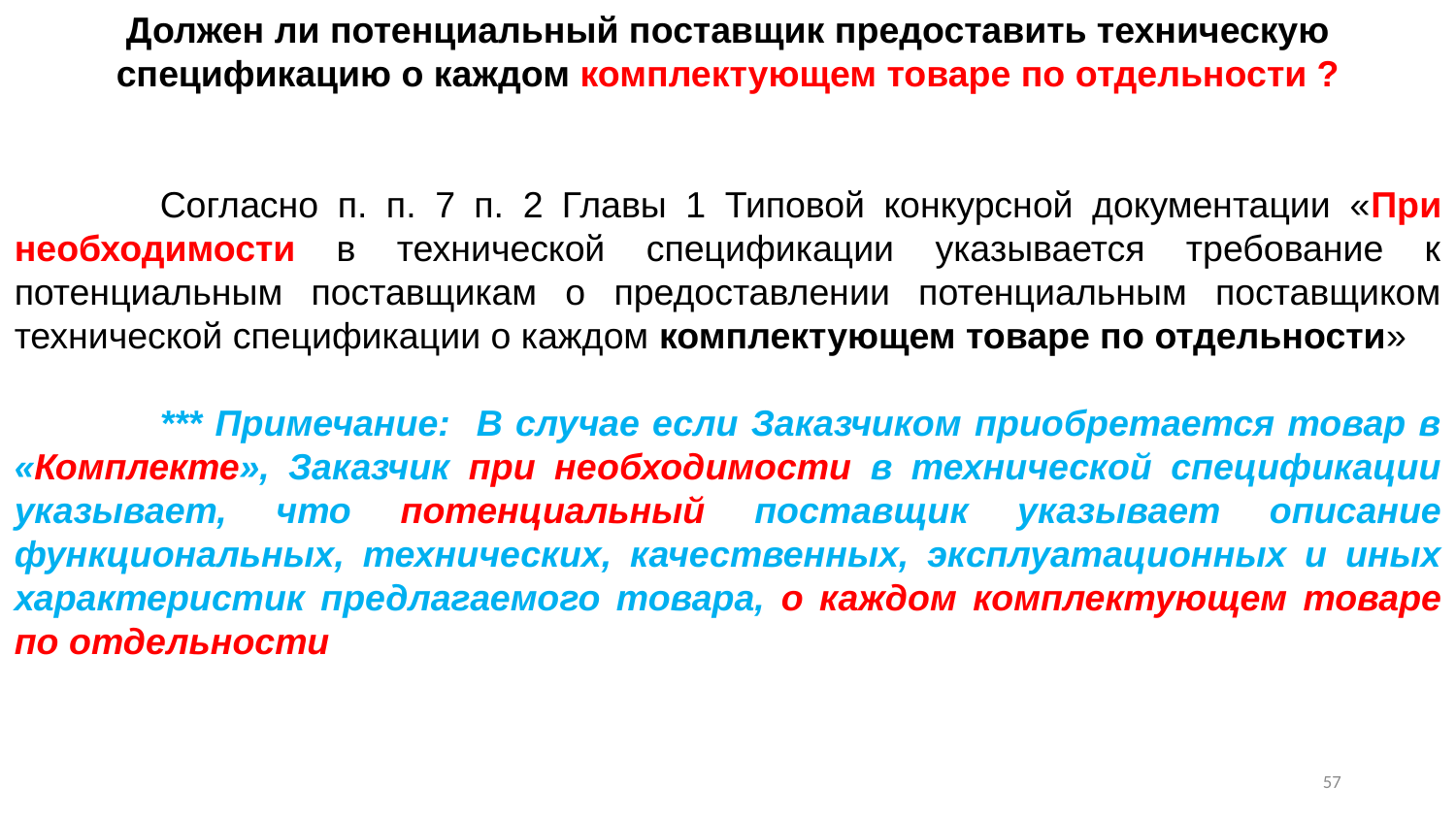

Должен ли потенциальный поставщик предоставить техническую спецификацию о каждом комплектующем товаре по отдельности ?

	Согласно п. п. 7 п. 2 Главы 1 Типовой конкурсной документации «При необходимости в технической спецификации указывается требование к потенциальным поставщикам о предоставлении потенциальным поставщиком технической спецификации о каждом комплектующем товаре по отдельности»

	*** Примечание:  В случае если Заказчиком приобретается товар в «Комплекте», Заказчик при необходимости в технической спецификации указывает, что потенциальный поставщик указывает описание функциональных, технических, качественных, эксплуатационных и иных характеристик предлагаемого товара, о каждом комплектующем товаре по отдельности
57